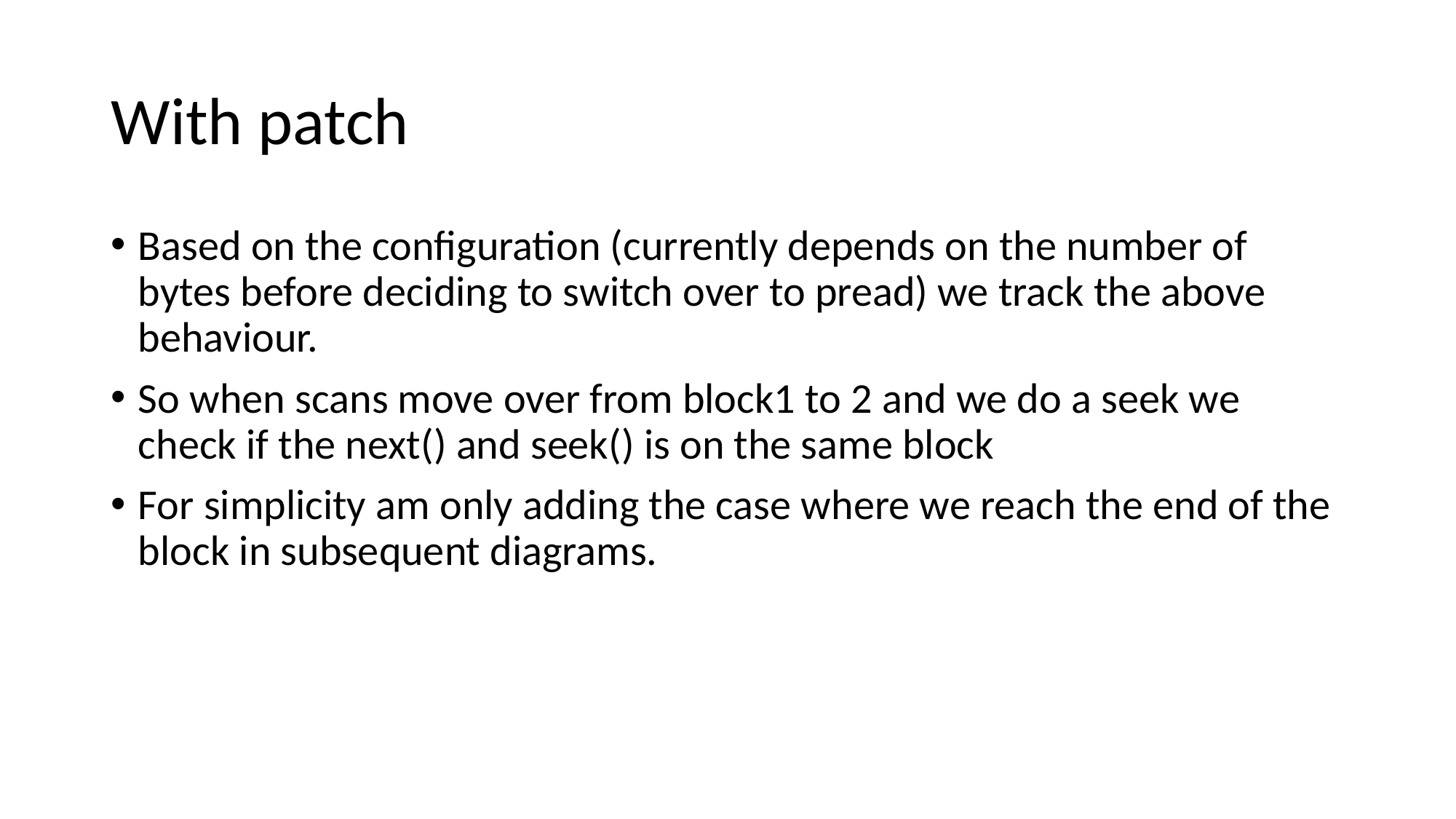

# With patch
Based on the configuration (currently depends on the number of bytes before deciding to switch over to pread) we track the above behaviour.
So when scans move over from block1 to 2 and we do a seek we check if the next() and seek() is on the same block
For simplicity am only adding the case where we reach the end of the block in subsequent diagrams.